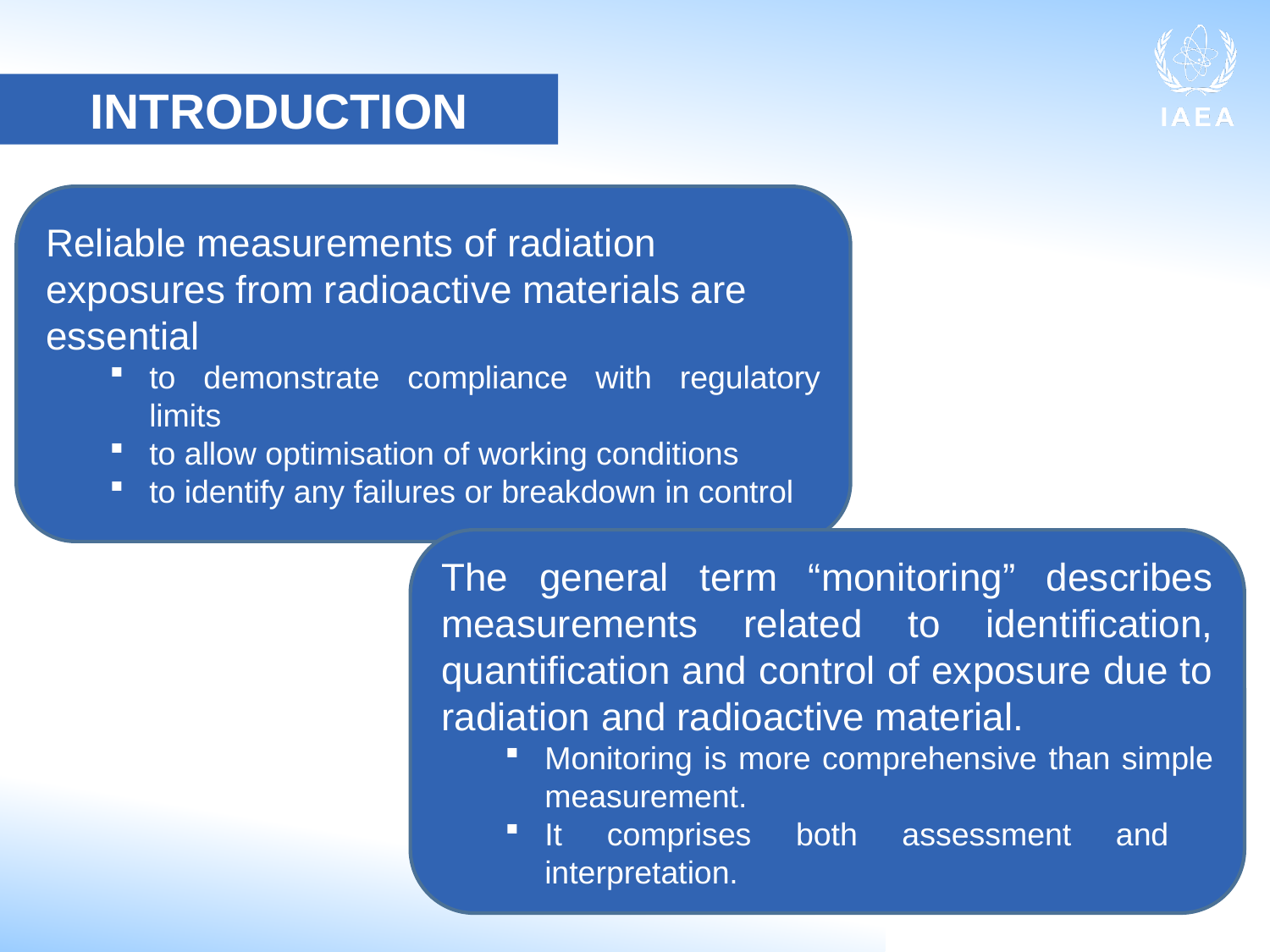

INTRODUCTION
Reliable measurements of radiation exposures from radioactive materials are essential
to demonstrate compliance with regulatory limits
to allow optimisation of working conditions
to identify any failures or breakdown in control
The general term “monitoring” describes measurements related to identification, quantification and control of exposure due to radiation and radioactive material.
Monitoring is more comprehensive than simple measurement.
It comprises both assessment and  interpretation.